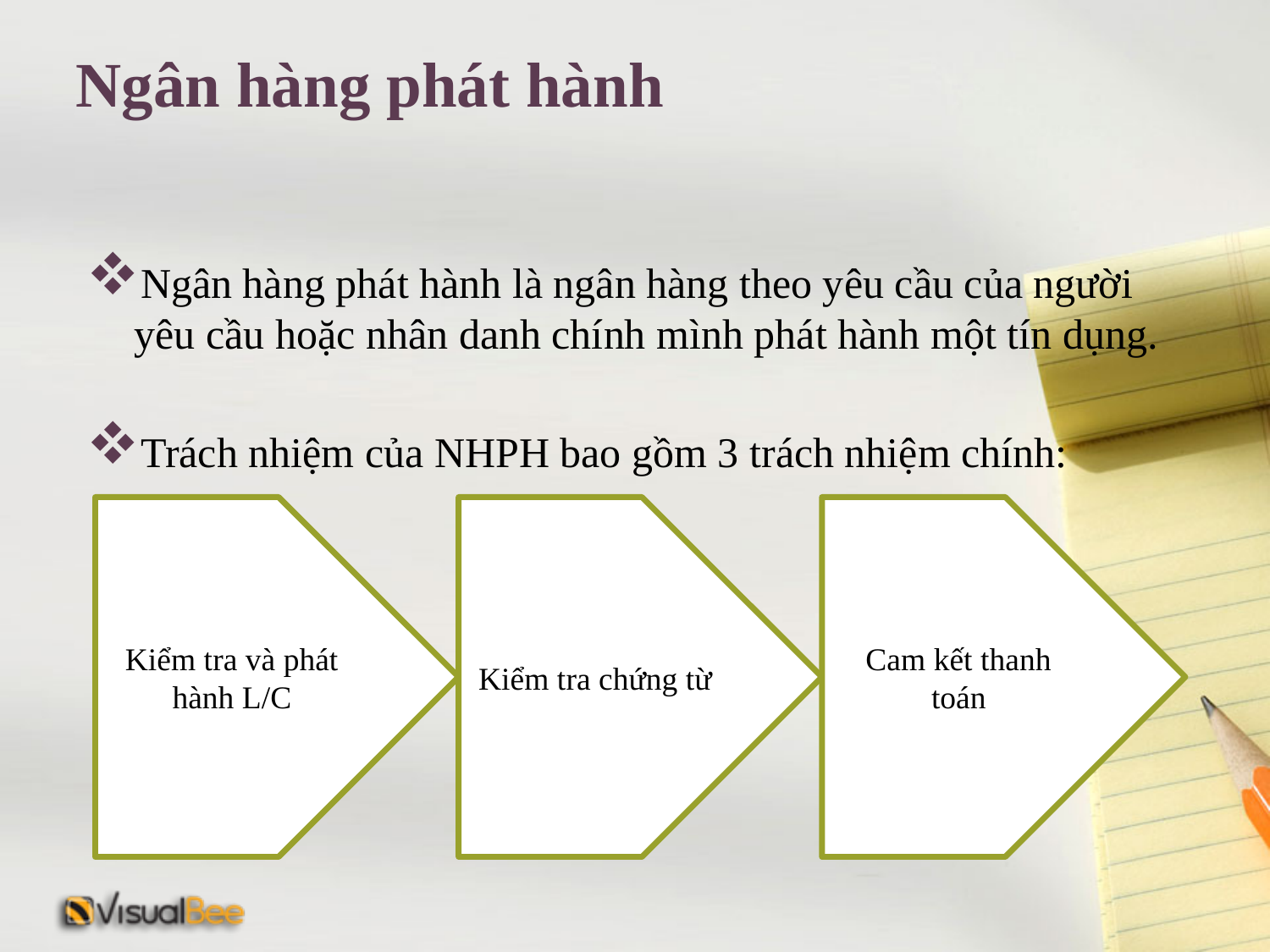

# Ngân hàng phát hành

Ngân hàng phát hành là ngân hàng theo yêu cầu của người yêu cầu hoặc nhân danh chính mình phát hành một tín dụng.

Trách nhiệm của NHPH bao gồm 3 trách nhiệm chính:
Kiểm tra và phát hành L/C
Kiểm tra chứng từ
Cam kết thanh toán